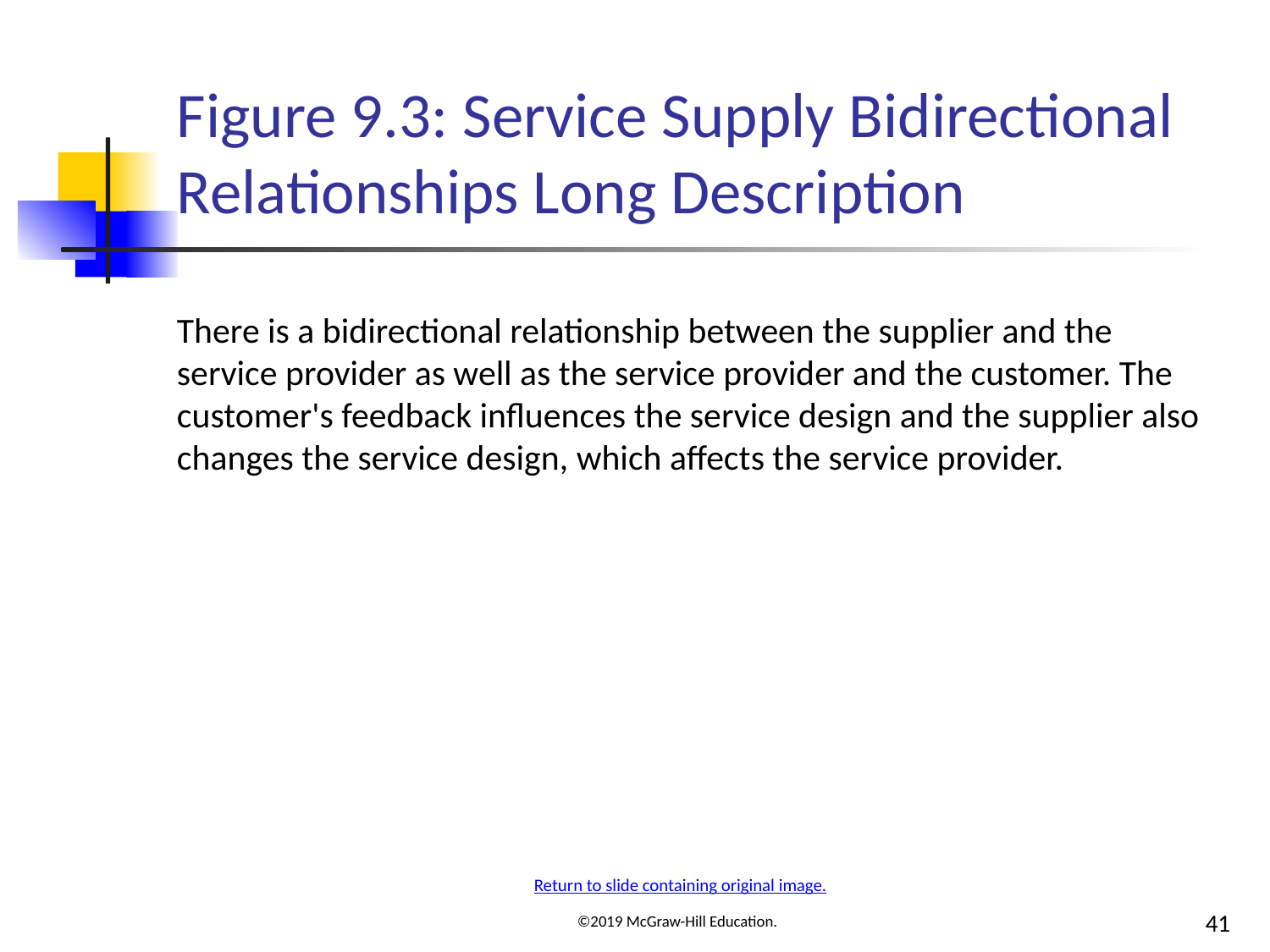

# Figure 9.3: Service Supply Bidirectional Relationships Long Description
There is a bidirectional relationship between the supplier and the service provider as well as the service provider and the customer. The customer's feedback influences the service design and the supplier also changes the service design, which affects the service provider.
Return to slide containing original image.